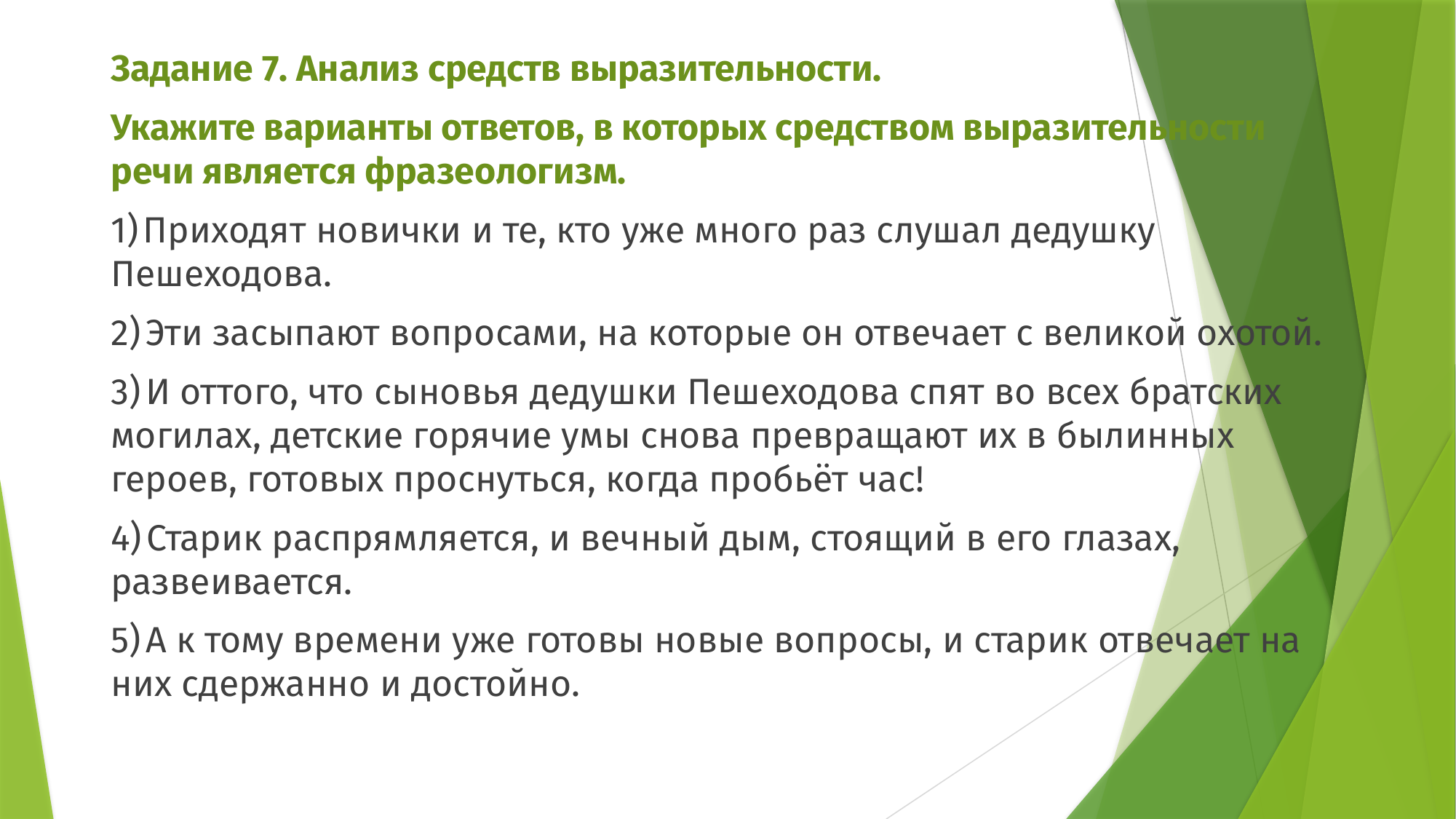

Задание 7. Анализ средств выразительности.
Укажите варианты ответов, в которых средством выразительности речи является фразеологизм.
1) Приходят новички и те, кто уже много раз слушал дедушку Пешеходова.
2) Эти засыпают вопросами, на которые он отвечает с великой охотой.
3) И оттого, что сыновья дедушки Пешеходова спят во всех братских могилах, детские горячие умы снова превращают их в былинных героев, готовых проснуться, когда пробьёт час!
4) Старик распрямляется, и вечный дым, стоящий в его глазах, развеивается.
5) А к тому времени уже готовы новые вопросы, и старик отвечает на них сдержанно и достойно.